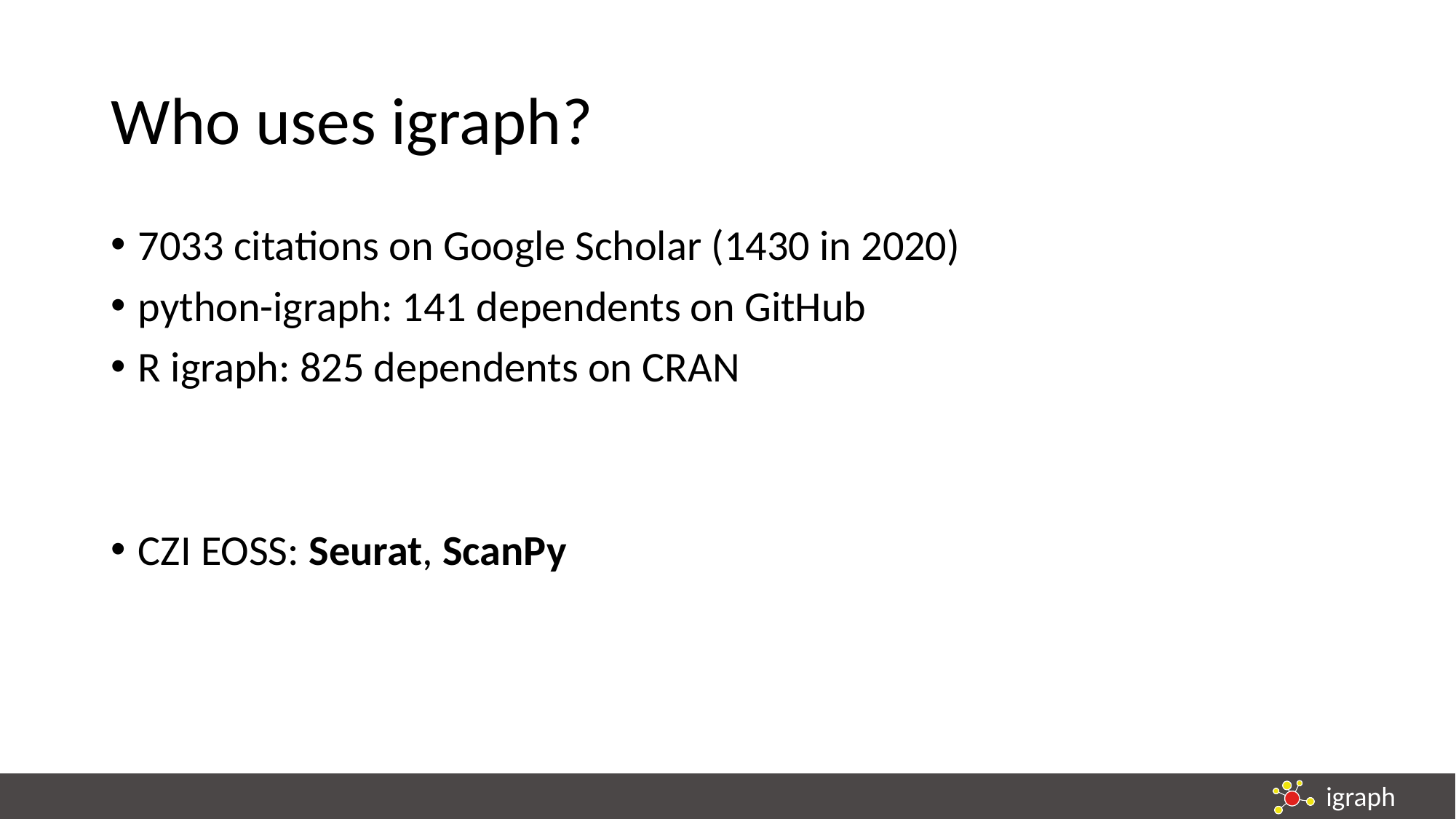

# Who uses igraph?
7033 citations on Google Scholar (1430 in 2020)
python-igraph: 141 dependents on GitHub
R igraph: 825 dependents on CRAN

CZI EOSS: Seurat, ScanPy